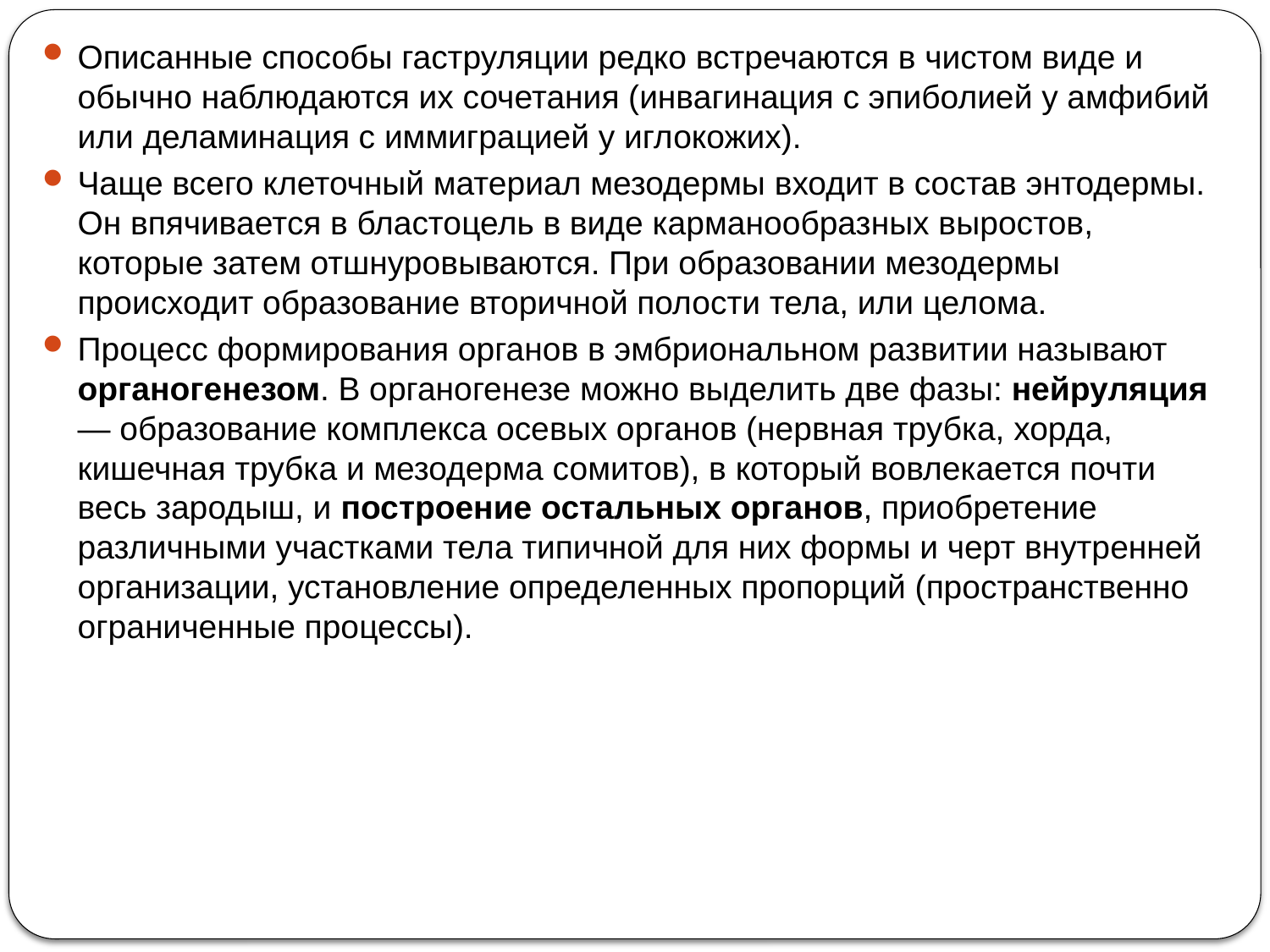

Описанные способы гаструляции редко встречаются в чистом виде и обычно наблюдаются их сочетания (инвагинация с эпиболией у амфибий или деламинация с иммиграцией у иглокожих).
Чаще всего клеточный материал мезодермы входит в состав энтодермы. Он впячивается в бластоцель в виде карманообразных выростов, которые затем отшнуровываются. При образовании мезодермы происходит образование вторичной полости тела, или целома.
Процесс формирования органов в эмбриональном развитии называют органогенезом. В органогенезе можно выделить две фазы: нейруляция — образование комплекса осевых органов (нервная трубка, хорда, кишечная трубка и мезодерма сомитов), в который вовлекается почти весь зародыш, и построение остальных органов, приобретение различными участками тела типичной для них формы и черт внутренней организации, установление определенных пропорций (пространственно ограниченные процессы).